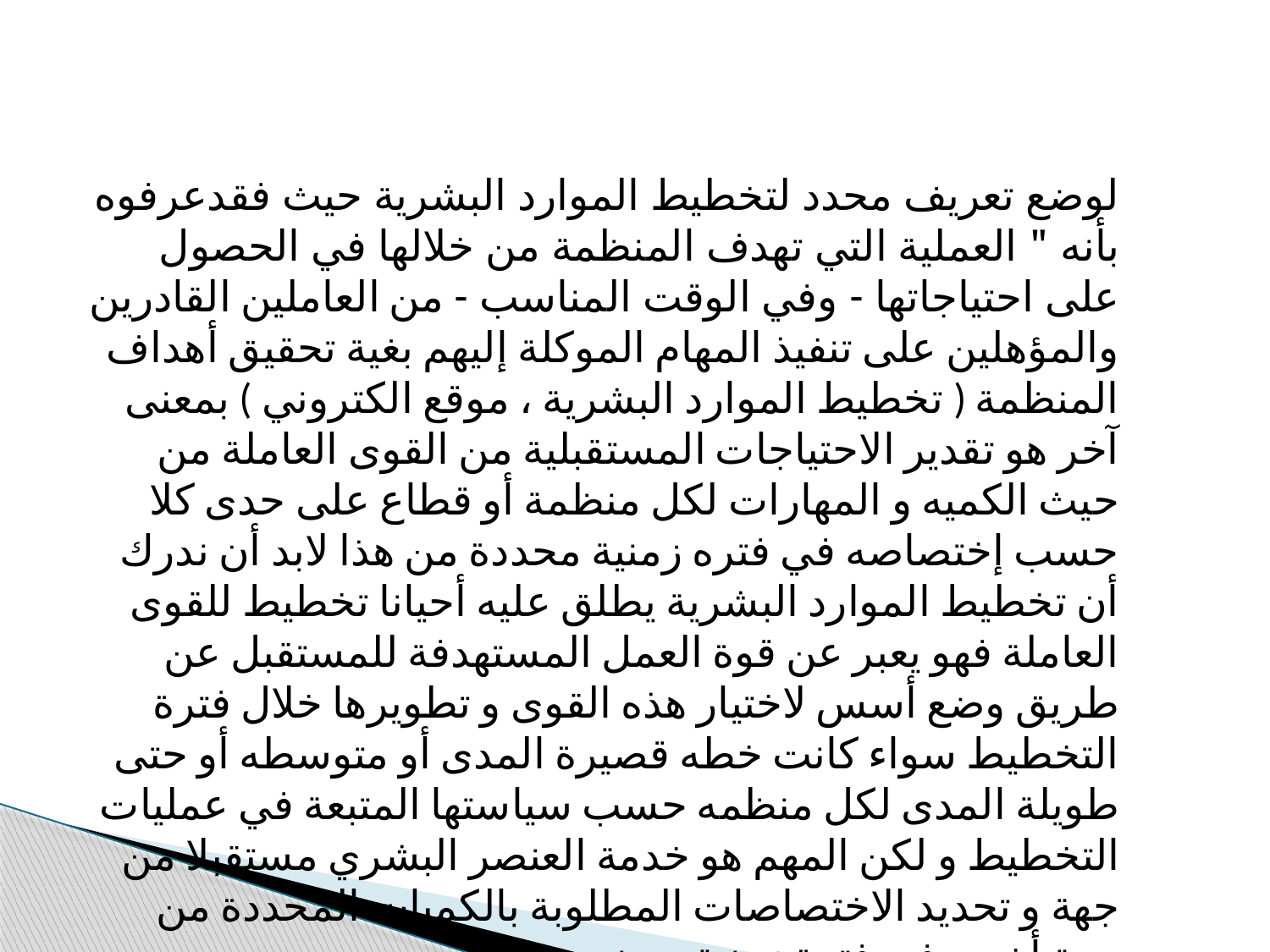

لوضع تعريف محدد لتخطيط الموارد البشرية حيث فقدعرفوه بأنه " العملية التي تهدف المنظمة من خلالها في الحصول على احتياجاتها - وفي الوقت المناسب - من العاملين القادرين والمؤهلين على تنفيذ المهام الموكلة إليهم بغية تحقيق أهداف المنظمة ( تخطيط الموارد البشرية ، موقع الكتروني ) بمعنى آخر هو تقدير الاحتياجات المستقبلية من القوى العاملة من حيث الكميه و المهارات لكل منظمة أو قطاع على حدى كلا حسب إختصاصه في فتره زمنية محددة من هذا لابد أن ندرك أن تخطيط الموارد البشرية يطلق عليه أحيانا تخطيط للقوى العاملة فهو يعبر عن قوة العمل المستهدفة للمستقبل عن طريق وضع أسس لاختيار هذه القوى و تطويرها خلال فترة التخطيط سواء كانت خطه قصيرة المدى أو متوسطه أو حتى طويلة المدى لكل منظمه حسب سياستها المتبعة في عمليات التخطيط و لكن المهم هو خدمة العنصر البشري مستقبلا من جهة و تحديد الاختصاصات المطلوبة بالكميات المحددة من جهة أخرى في فترة زمنية معينه .